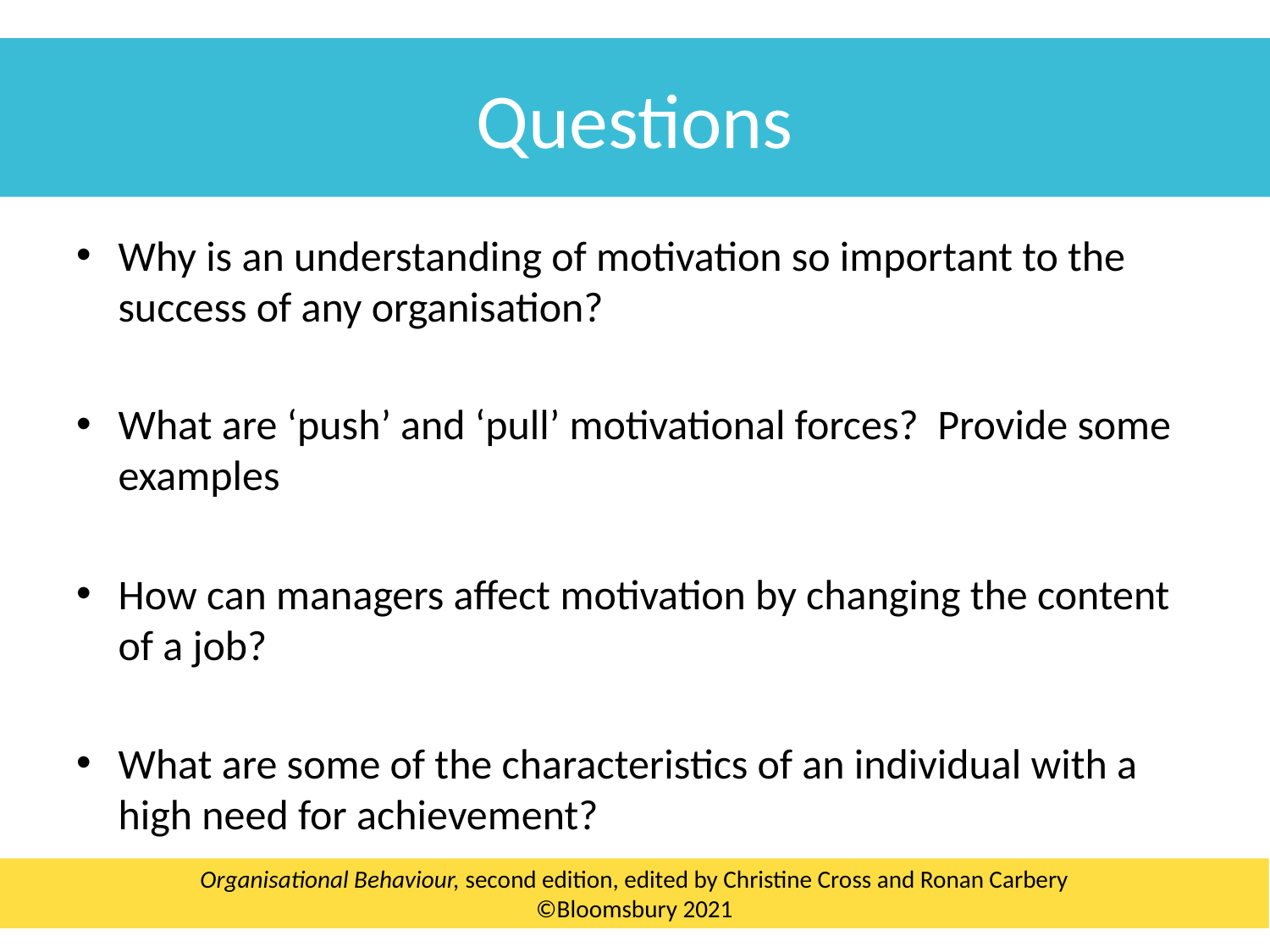

Questions
Why is an understanding of motivation so important to the success of any organisation?

What are ‘push’ and ‘pull’ motivational forces?  Provide some examples

How can managers affect motivation by changing the content of a job?

What are some of the characteristics of an individual with a high need for achievement?